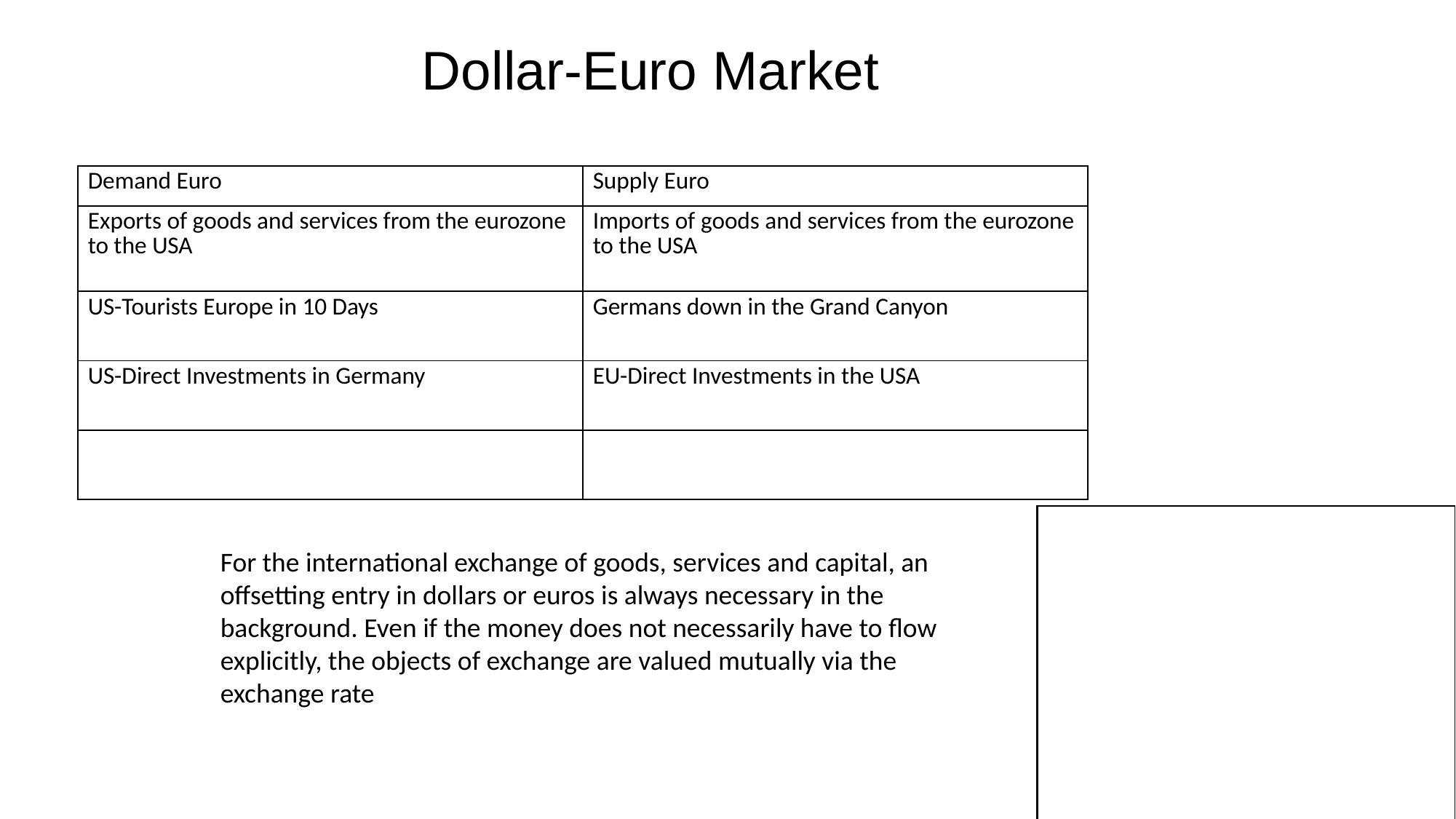

Dollar-Euro Market
| Demand Euro | Supply Euro |
| --- | --- |
| Exports of goods and services from the eurozone to the USA | Imports of goods and services from the eurozone to the USA |
| US-Tourists Europe in 10 Days | Germans down in the Grand Canyon |
| US-Direct Investments in Germany | EU-Direct Investments in the USA |
|  |  |

For the international exchange of goods, services and capital, an offsetting entry in dollars or euros is always necessary in the background. Even if the money does not necessarily have to flow explicitly, the objects of exchange are valued mutually via the exchange rate